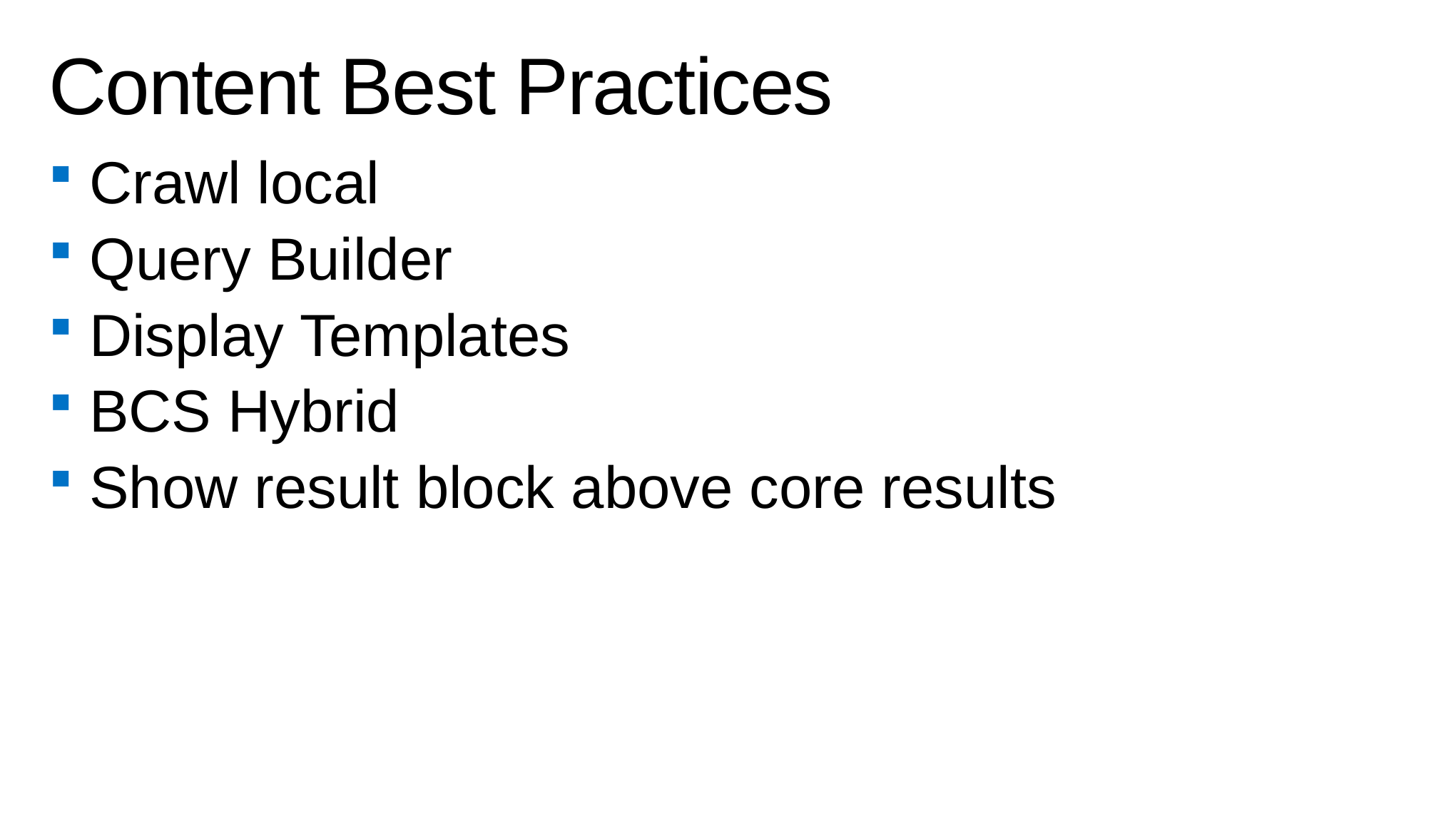

# Content Best Practices
Crawl local
Query Builder
Display Templates
BCS Hybrid
Show result block above core results